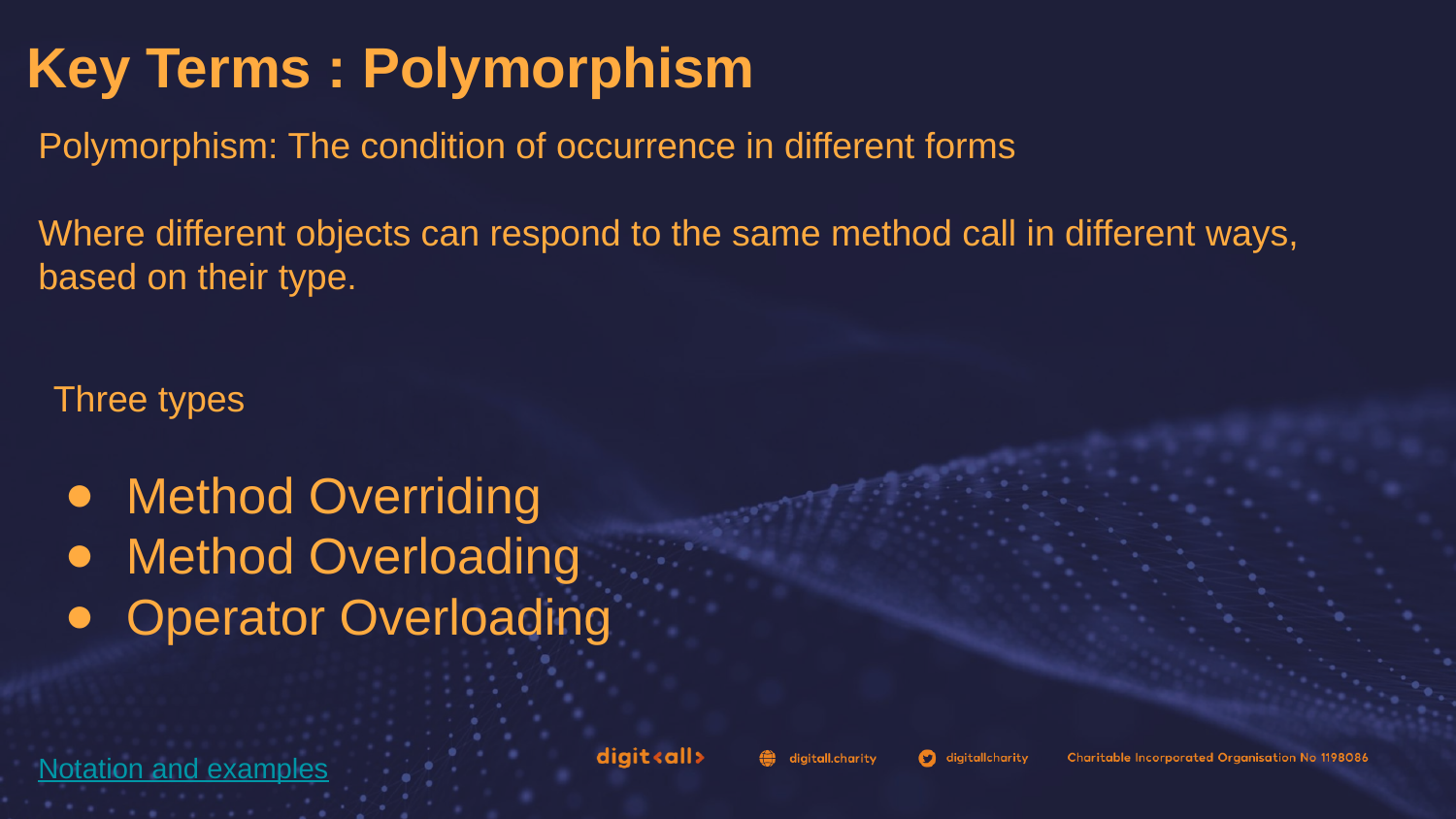

# Key Terms : Polymorphism

Polymorphism: The condition of occurrence in different forms

Where different objects can respond to the same method call in different ways, based on their type.
Three types

Method Overriding
Method Overloading
Operator Overloading
Notation and examples